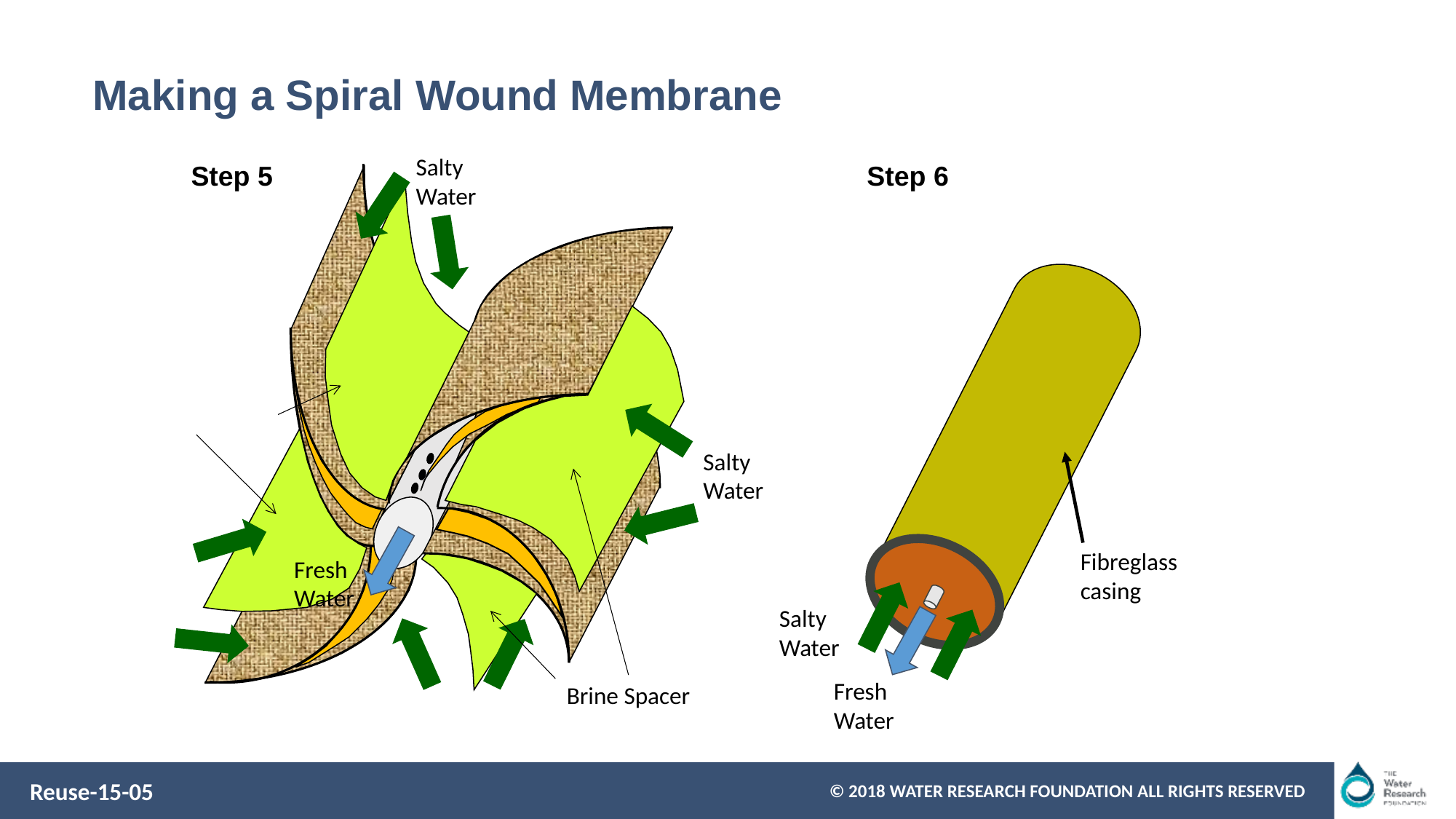

# Making a Spiral Wound Membrane
Salty
Water
Step 5
Step 6

Salty
Water

Fibreglass
casing

Fresh
Water

Salty
Water

Fresh
Water

Brine Spacer